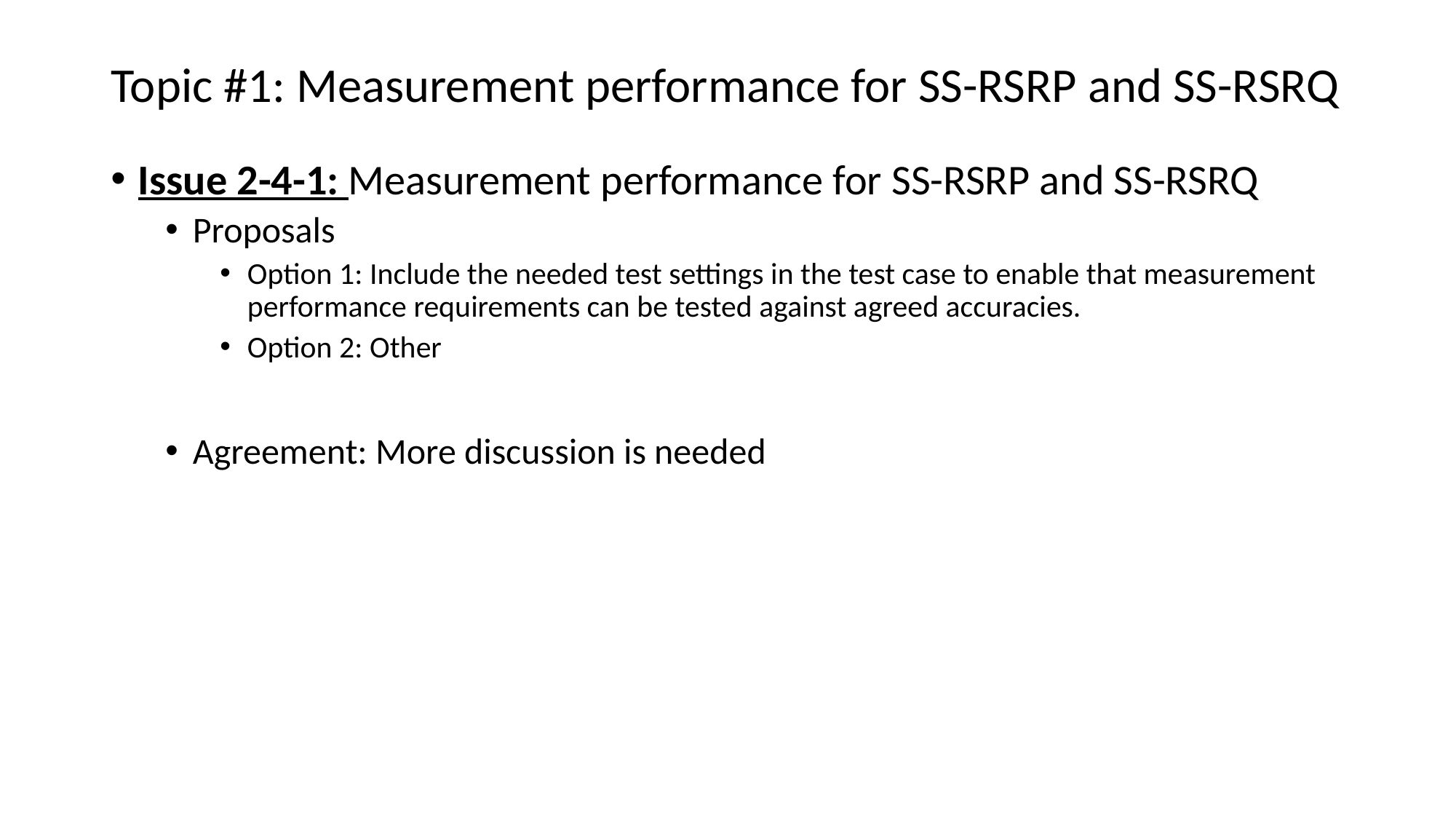

# Topic #1: Measurement performance for SS-RSRP and SS-RSRQ
Issue 2-4-1: Measurement performance for SS-RSRP and SS-RSRQ
Proposals
Option 1: Include the needed test settings in the test case to enable that measurement performance requirements can be tested against agreed accuracies.
Option 2: Other

Agreement: More discussion is needed